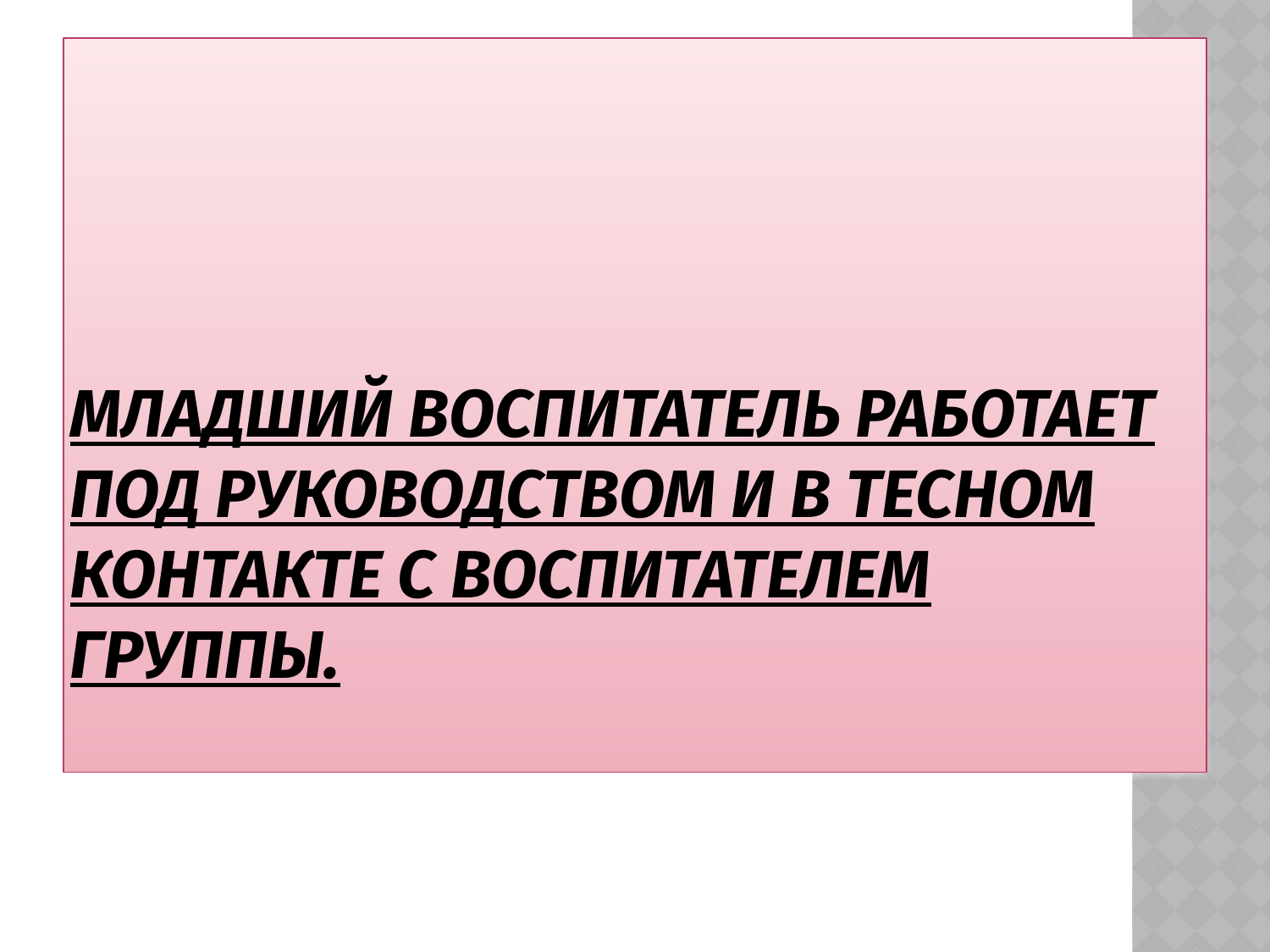

# Младший воспитатель работает под руководством и в тесном контакте с воспитателем группы.